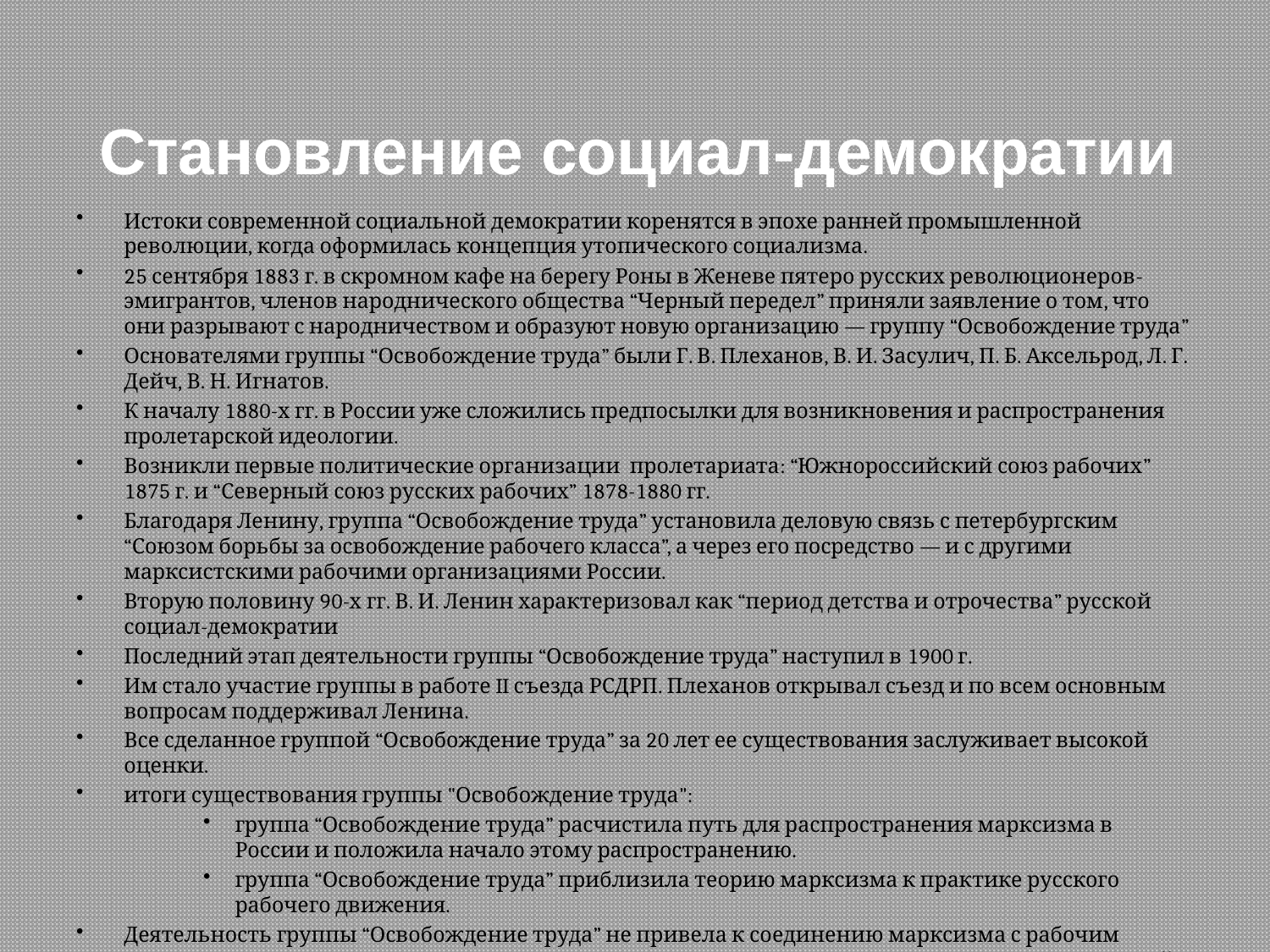

Становление социал-демократии
Истоки современной социальной демократии коренятся в эпохе ранней промышленной революции, когда оформилась концепция утопического социализма.
25 сентября 1883 г. в скромном кафе на берегу Роны в Женеве пятеро русских революционеров-эмигрантов, членов народнического общества “Черный передел” приняли заявление о том, что они разрывают с народничеством и образуют новую организацию — группу “Освобождение труда”
Основателями группы “Освобождение труда” были Г. В. Плеханов, В. И. Засулич, П. Б. Аксельрод, Л. Г. Дейч, В. Н. Игнатов.
К началу 1880-х гг. в России уже сложились предпосылки для возникновения и распространения пролетарской идеологии.
Возникли первые политические организации  пролетариата: “Южнороссийский союз рабочих” 1875 г. и “Северный союз русских рабочих” 1878-1880 гг.
Благодаря Ленину, группа “Освобождение труда” установила деловую связь с петербургским “Союзом борьбы за освобождение рабочего класса”, а через его посредство — и с другими марксистскими рабочими организациями России.
Вторую половину 90-х гг. В. И. Ленин характеризовал как “период детства и отрочества” русской социал-демократии
Последний этап деятельности группы “Освобождение труда” наступил в 1900 г.
Им стало участие группы в работе II съезда РСДРП. Плеханов открывал съезд и по всем основным вопросам поддерживал Ленина.
Все сделанное группой “Освобождение труда” за 20 лет ее существования заслуживает высокой оценки.
итоги существования группы "Освобождение труда":
группа “Освобождение труда” расчистила путь для распространения марксизма в России и положила начало этому распространению.
группа “Освобождение труда” приблизила теорию марксизма к практике русского рабочего движения.
Деятельность группы “Освобождение труда” не привела к соединению марксизма с рабочим движением в России. Группа лишь теоретически основала социал-демократию и сделала первый шаг навстречу рабочему движению.